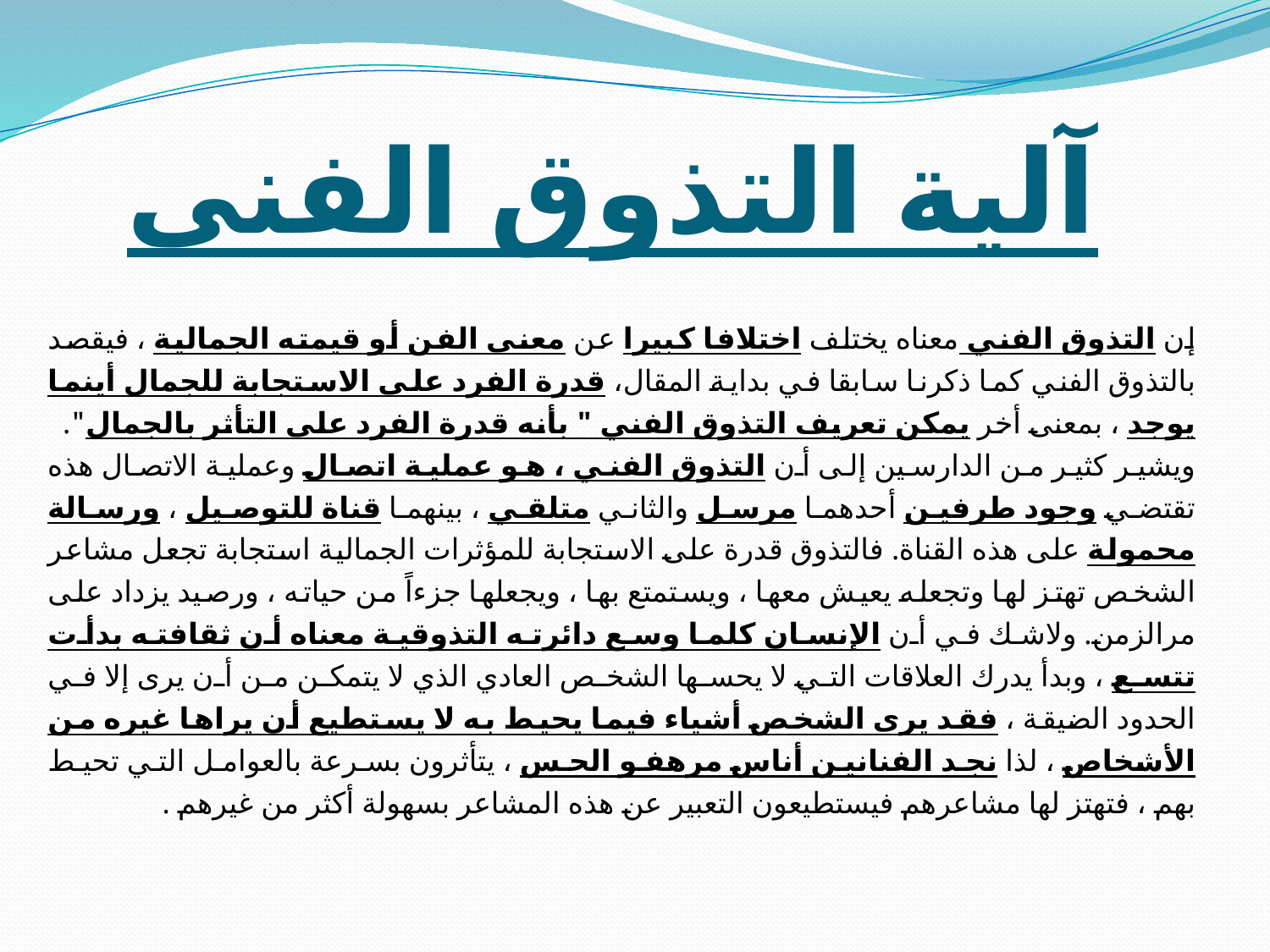

# آلية التذوق الفنى
إن التذوق الفني معناه يختلف اختلافا كبيرا عن معنى الفن أو قيمته الجمالية ، فيقصد بالتذوق الفني كما ذكرنا سابقا في بداية المقال، قدرة الفرد على الاستجابة للجمال أينما يوجد ، بمعنى أخر يمكن تعريف التذوق الفني " بأنه قدرة الفرد على التأثر بالجمال". 
ويشير كثير من الدارسين إلى أن التذوق الفني ، هو عملية اتصال وعملية الاتصال هذه تقتضي وجود طرفين أحدهما مرسل والثاني متلقي ، بينهما قناة للتوصيل ، ورسالة محمولة على هذه القناة. فالتذوق قدرة على الاستجابة للمؤثرات الجمالية استجابة تجعل مشاعر الشخص تهتز لها وتجعله يعيش معها ، ويستمتع بها ، ويجعلها جزءاً من حياته ، ورصيد يزداد على مرالزمن. ولاشك في أن الإنسان كلما وسع دائرته التذوقية معناه أن ثقافته بدأت تتسع ، وبدأ يدرك العلاقات التي لا يحسها الشخص العادي الذي لا يتمكن من أن يرى إلا في الحدود الضيقة ، فقد يرى الشخص أشياء فيما يحيط به لا يستطيع أن يراها غيره من الأشخاص ، لذا نجد الفنانين أناس مرهفو الحس ، يتأثرون بسرعة بالعوامل التي تحيط بهم ، فتهتز لها مشاعرهم فيستطيعون التعبير عن هذه المشاعر بسهولة أكثر من غيرهم .